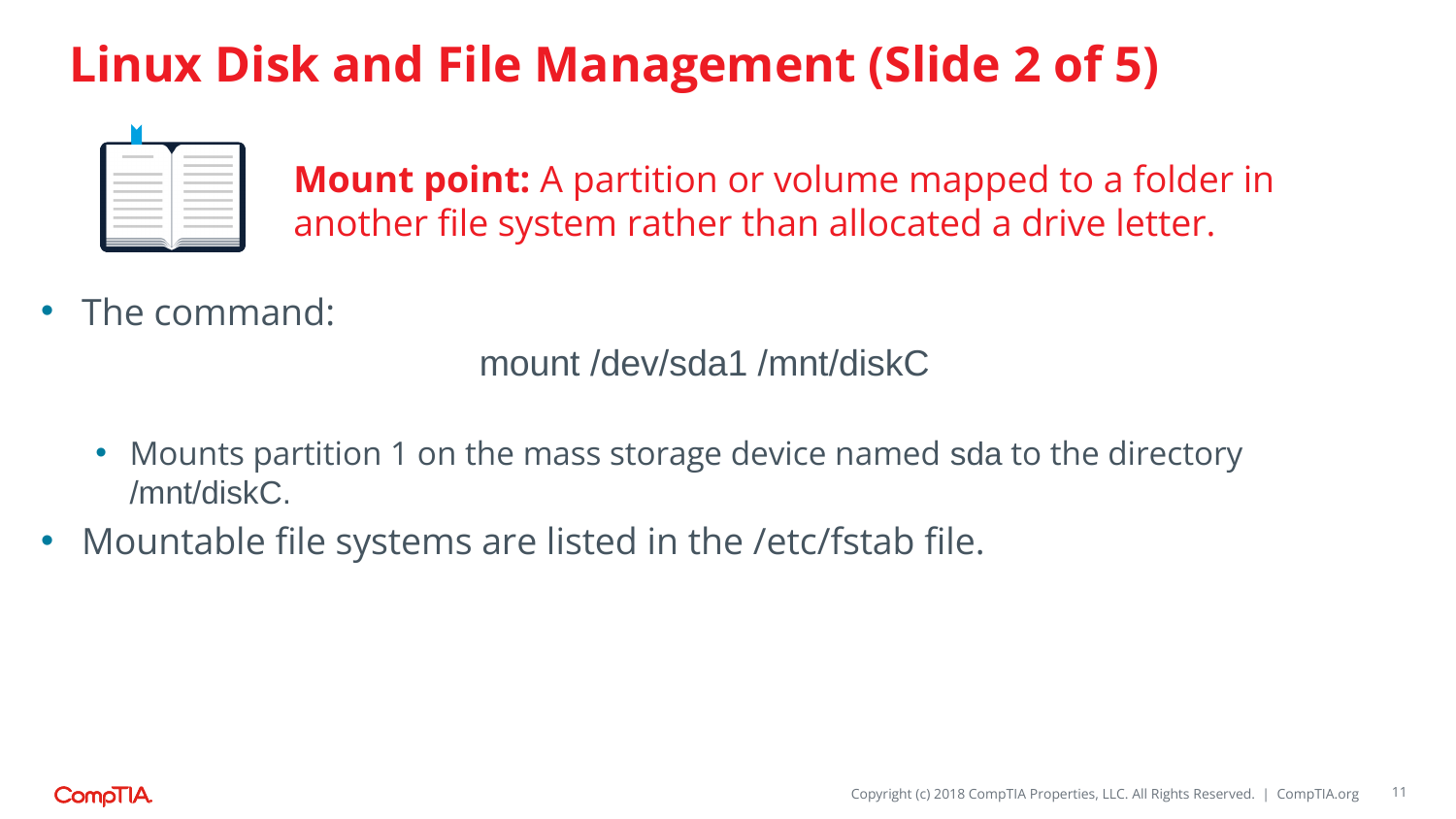

# Linux Disk and File Management (Slide 2 of 5)
Mount point: A partition or volume mapped to a folder in another file system rather than allocated a drive letter.
The command:
 mount /dev/sda1 /mnt/diskC
Mounts partition 1 on the mass storage device named sda to the directory /mnt/diskC.
Mountable file systems are listed in the /etc/fstab file.
11